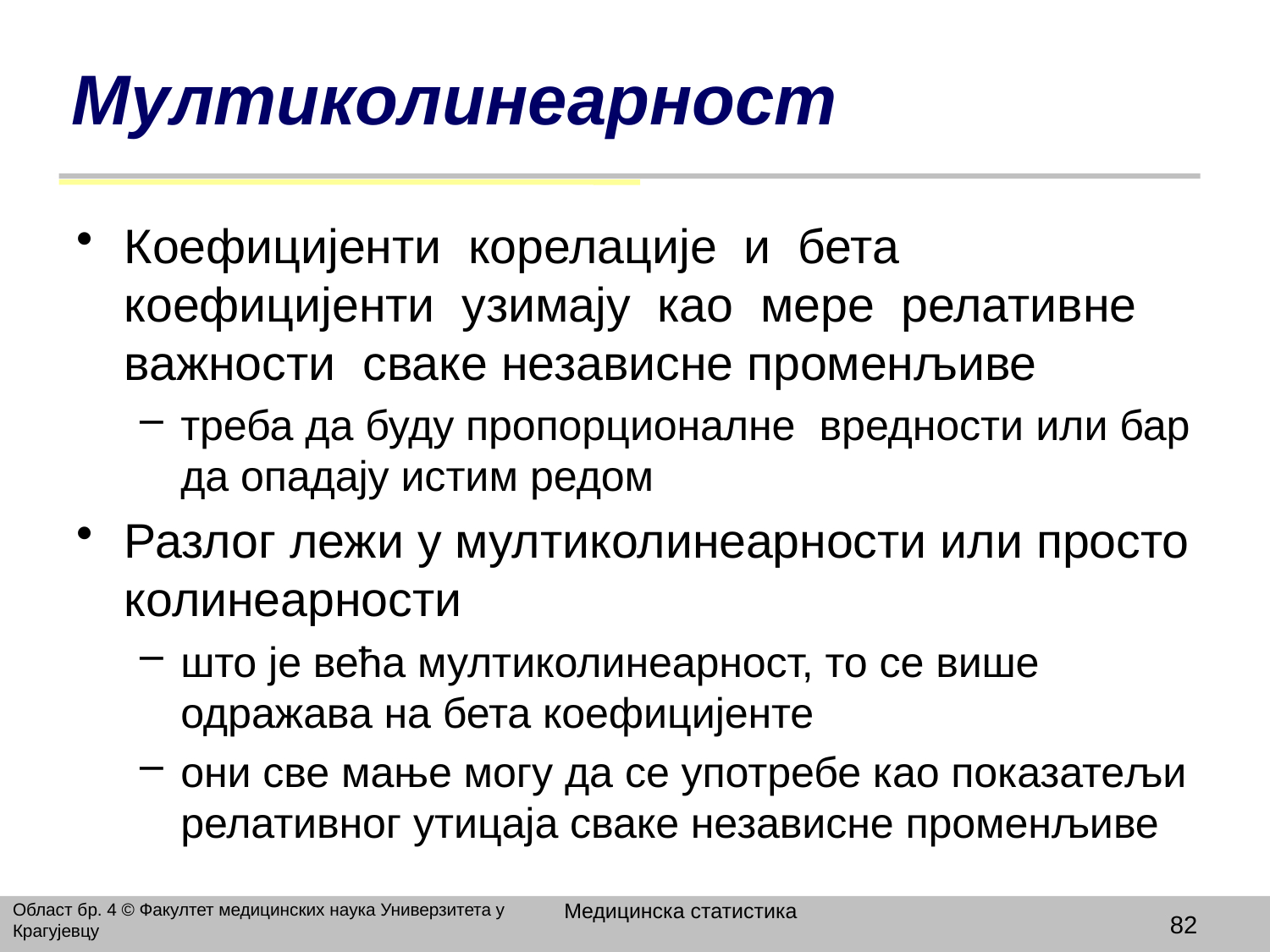

# Мултиколинеарност
Коефицијенти  корелације  и  бета  коефицијенти  узимају  као  мере  релативне  важности  сваке независне променљиве
треба да буду пропорционалне  вредности или бар да опадају истим редом
Разлог лежи у мултиколинеарности или просто колинеарности
што је већа мултиколинеарност, то се више одражава на бета коефицијенте
они све мање могу да се употребе као показатељи релативног утицаја сваке независне променљиве

Медицинска статистика
Област бр. 4 © Факултет медицинских наука Универзитета у Крагујевцу
82